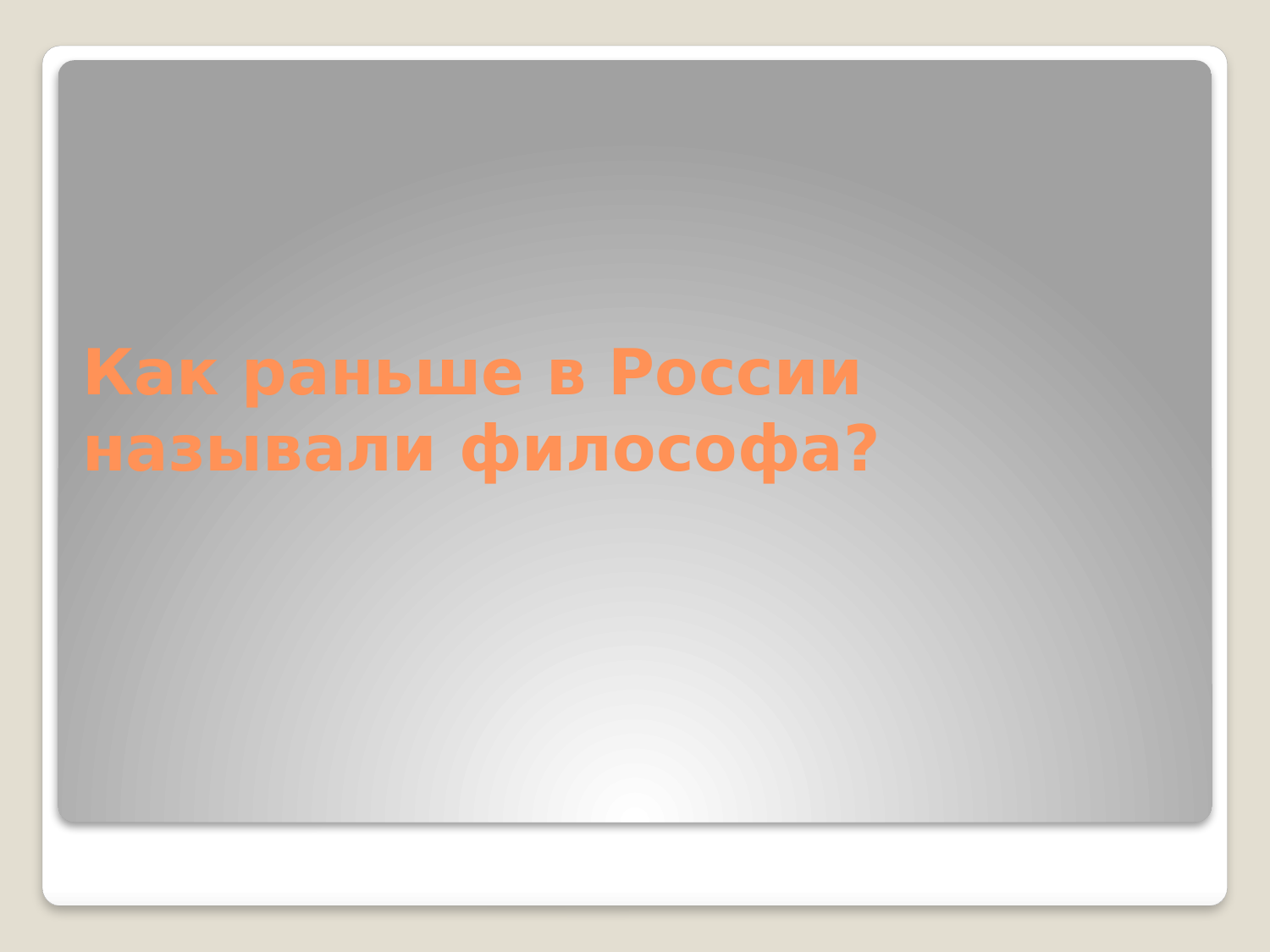

# Как раньше в России называли философа?